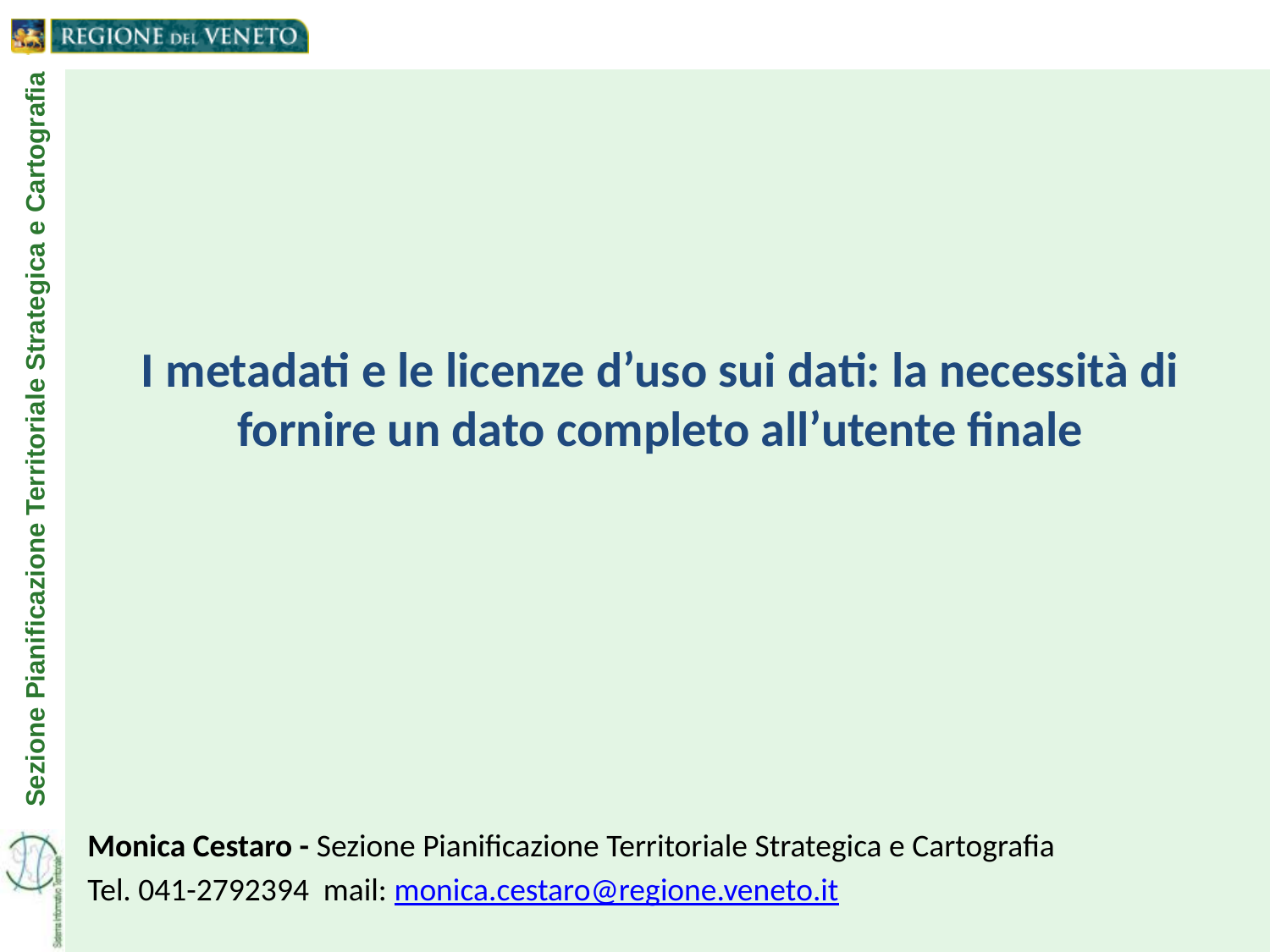

# I metadati e le licenze d’uso sui dati: la necessità di fornire un dato completo all’utente finale
Monica Cestaro - Sezione Pianificazione Territoriale Strategica e Cartografia
Tel. 041-2792394  mail: monica.cestaro@regione.veneto.it